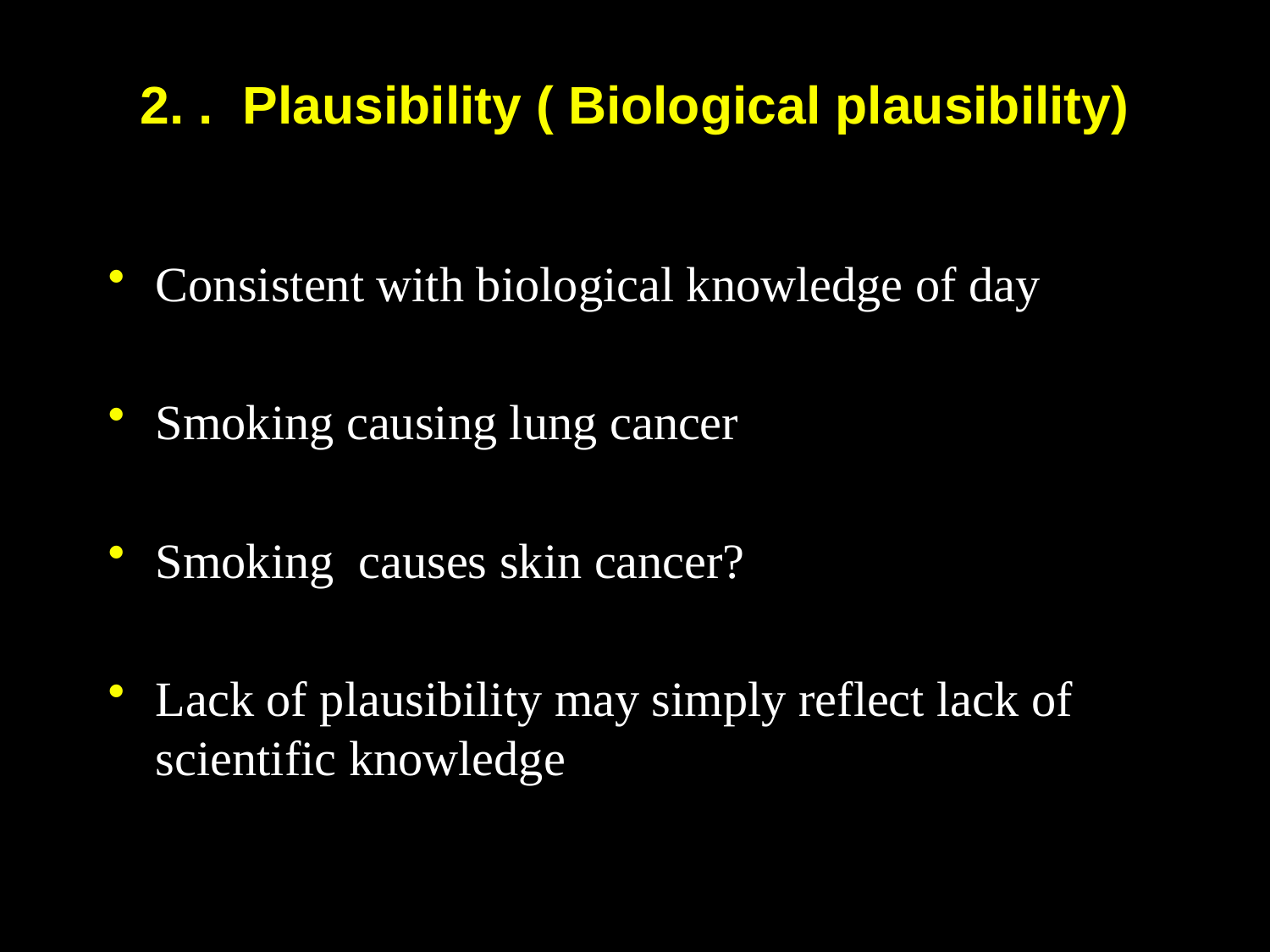

# 2. .  Plausibility ( Biological plausibility)
Consistent with biological knowledge of day

Smoking causing lung cancer

Smoking  causes skin cancer?

Lack of plausibility may simply reflect lack of scientific knowledge